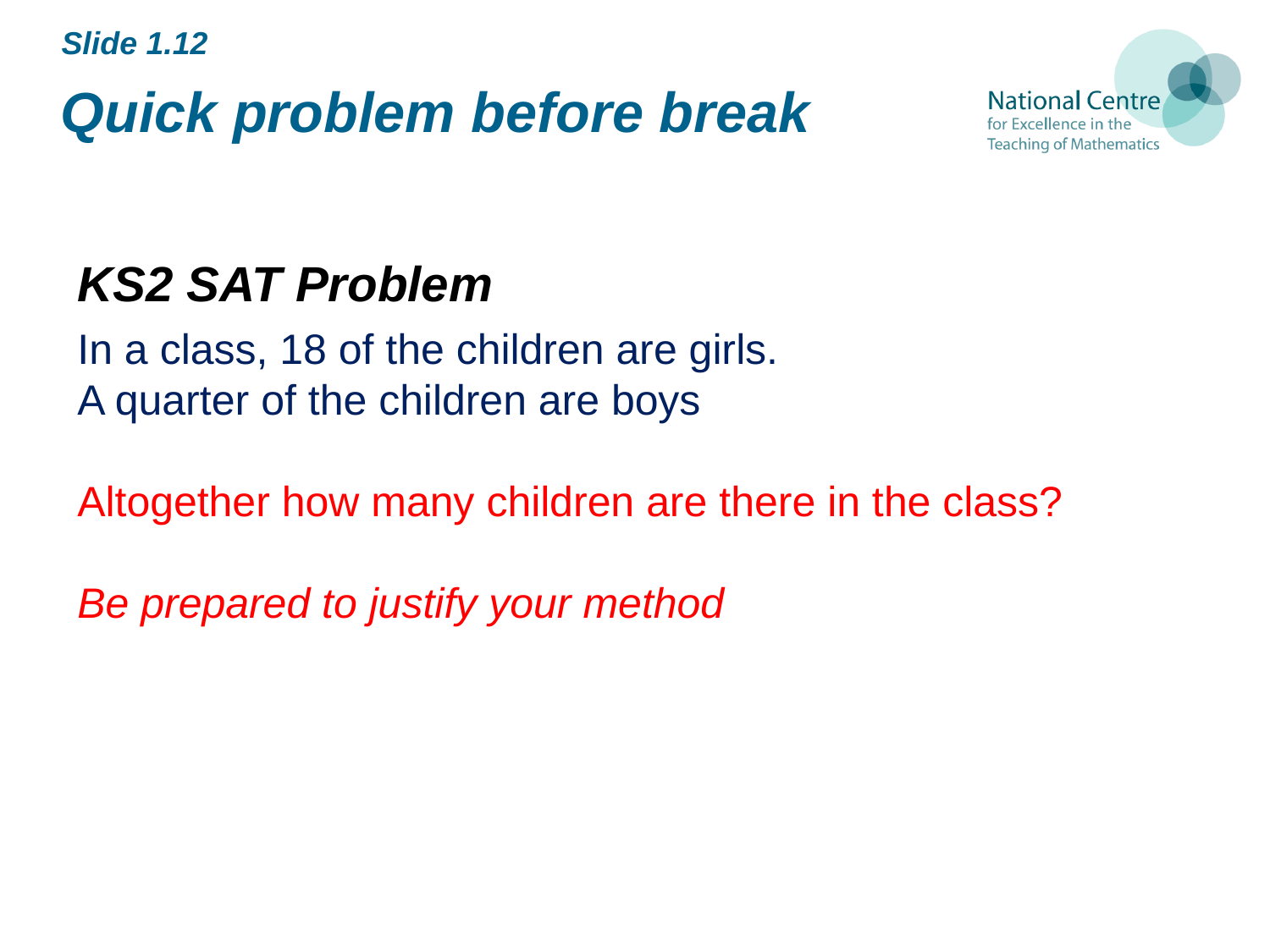

Slide 1.12
# Quick problem before break
KS2 SAT Problem
In a class, 18 of the children are girls.
A quarter of the children are boys

Altogether how many children are there in the class?
Be prepared to justify your method